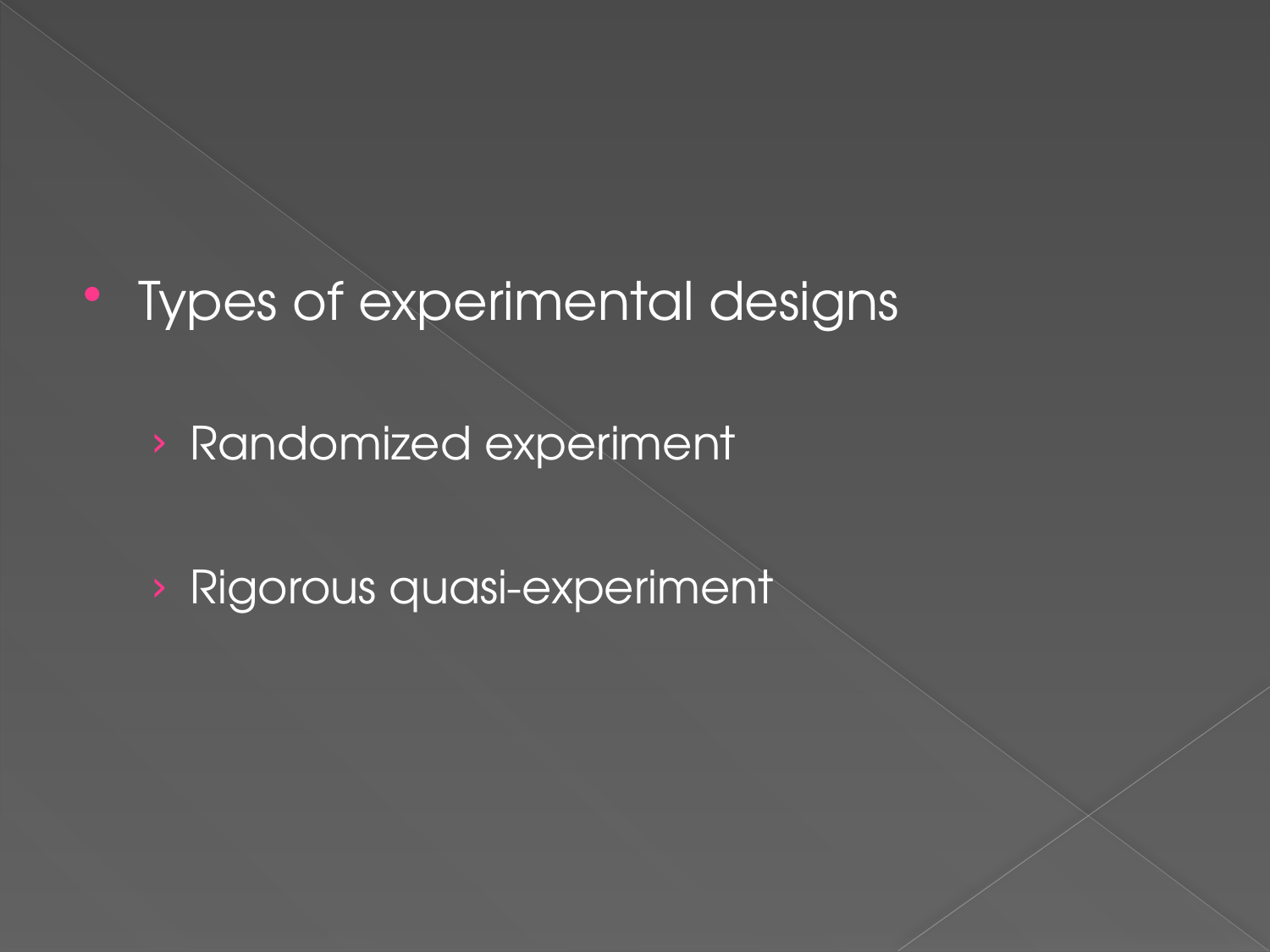

Types of experimental designs

Randomized experiment

Rigorous quasi-experiment